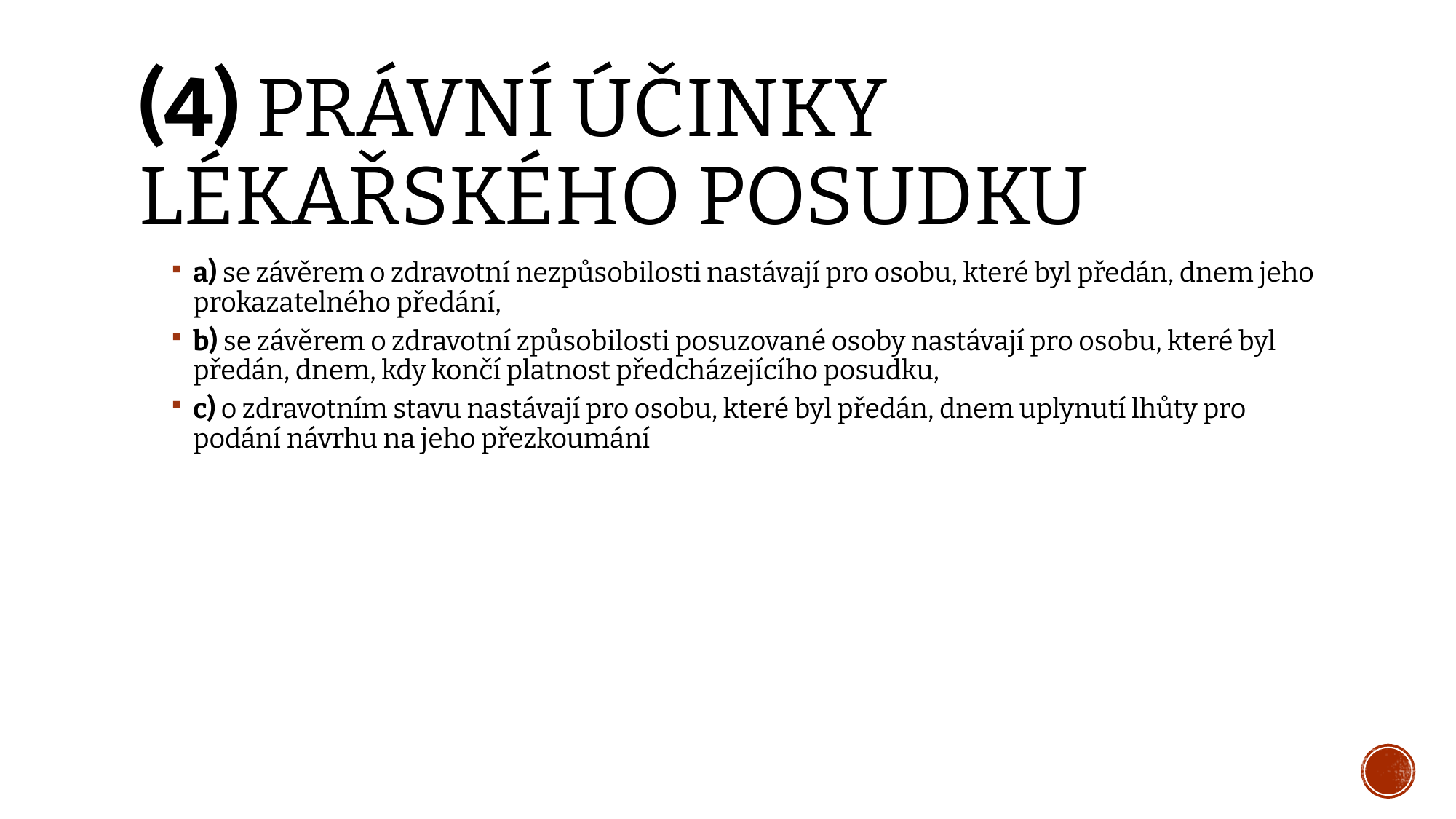

# (4) Právní účinky lékařského posudku
a) se závěrem o zdravotní nezpůsobilosti nastávají pro osobu, které byl předán, dnem jeho prokazatelného předání,
b) se závěrem o zdravotní způsobilosti posuzované osoby nastávají pro osobu, které byl předán, dnem, kdy končí platnost předcházejícího posudku,
c) o zdravotním stavu nastávají pro osobu, které byl předán, dnem uplynutí lhůty pro podání návrhu na jeho přezkoumání